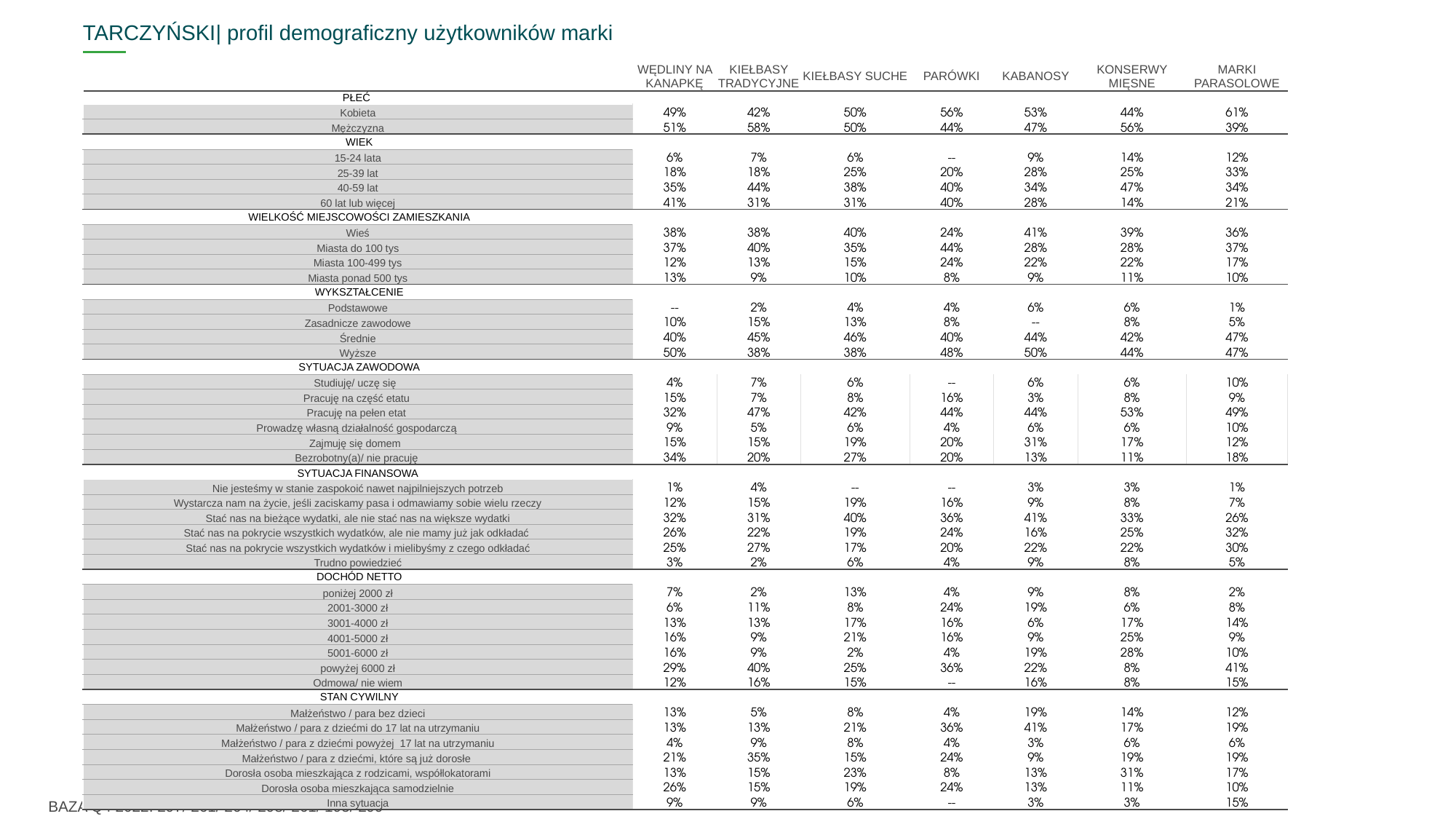

TARCZYŃSKI| profil demograficzny użytkowników marki
| ^TAB2^ | WĘDLINY NA KANAPKĘ | KIEŁBASY TRADYCYJNE | KIEŁBASY SUCHE | PARÓWKI | KABANOSY | KONSERWY MIĘSNE | MARKI PARASOLOWE |
| --- | --- | --- | --- | --- | --- | --- | --- |
| PŁEĆ |  |  |  |  |  |  |  |
| Kobieta | 49% | 42% | 50% | 56% | 53% | 44% | 61% |
| Mężczyzna | 51% | 58% | 50% | 44% | 47% | 56% | 39% |
| WIEK |  |  |  |  |  |  |  |
| 15-24 lata | 6% | 7% | 6% | -- | 9% | 14% | 12% |
| 25-39 lat | 18% | 18% | 25% | 20% | 28% | 25% | 33% |
| 40-59 lat | 35% | 44% | 38% | 40% | 34% | 47% | 34% |
| 60 lat lub więcej | 41% | 31% | 31% | 40% | 28% | 14% | 21% |
| WIELKOŚĆ MIEJSCOWOŚCI ZAMIESZKANIA |  |  |  |  |  |  |  |
| Wieś | 38% | 38% | 40% | 24% | 41% | 39% | 36% |
| Miasta do 100 tys | 37% | 40% | 35% | 44% | 28% | 28% | 37% |
| Miasta 100-499 tys | 12% | 13% | 15% | 24% | 22% | 22% | 17% |
| Miasta ponad 500 tys | 13% | 9% | 10% | 8% | 9% | 11% | 10% |
| WYKSZTAŁCENIE |  |  |  |  |  |  |  |
| Podstawowe | -- | 2% | 4% | 4% | 6% | 6% | 1% |
| Zasadnicze zawodowe | 10% | 15% | 13% | 8% | -- | 8% | 5% |
| Średnie | 40% | 45% | 46% | 40% | 44% | 42% | 47% |
| Wyższe | 50% | 38% | 38% | 48% | 50% | 44% | 47% |
| SYTUACJA ZAWODOWA |  |  |  |  |  |  |  |
| Studiuję/ uczę się | 4% | 7% | 6% | -- | 6% | 6% | 10% |
| Pracuję na część etatu | 15% | 7% | 8% | 16% | 3% | 8% | 9% |
| Pracuję na pełen etat | 32% | 47% | 42% | 44% | 44% | 53% | 49% |
| Prowadzę własną działalność gospodarczą | 9% | 5% | 6% | 4% | 6% | 6% | 10% |
| Zajmuję się domem | 15% | 15% | 19% | 20% | 31% | 17% | 12% |
| Bezrobotny(a)/ nie pracuję | 34% | 20% | 27% | 20% | 13% | 11% | 18% |
| SYTUACJA FINANSOWA |  |  |  |  |  |  |  |
| Nie jesteśmy w stanie zaspokoić nawet najpilniejszych potrzeb | 1% | 4% | -- | -- | 3% | 3% | 1% |
| Wystarcza nam na życie, jeśli zaciskamy pasa i odmawiamy sobie wielu rzeczy | 12% | 15% | 19% | 16% | 9% | 8% | 7% |
| Stać nas na bieżące wydatki, ale nie stać nas na większe wydatki | 32% | 31% | 40% | 36% | 41% | 33% | 26% |
| Stać nas na pokrycie wszystkich wydatków, ale nie mamy już jak odkładać | 26% | 22% | 19% | 24% | 16% | 25% | 32% |
| Stać nas na pokrycie wszystkich wydatków i mielibyśmy z czego odkładać | 25% | 27% | 17% | 20% | 22% | 22% | 30% |
| Trudno powiedzieć | 3% | 2% | 6% | 4% | 9% | 8% | 5% |
| DOCHÓD NETTO |  |  |  |  |  |  |  |
| poniżej 2000 zł | 7% | 2% | 13% | 4% | 9% | 8% | 2% |
| 2001-3000 zł | 6% | 11% | 8% | 24% | 19% | 6% | 8% |
| 3001-4000 zł | 13% | 13% | 17% | 16% | 6% | 17% | 14% |
| 4001-5000 zł | 16% | 9% | 21% | 16% | 9% | 25% | 9% |
| 5001-6000 zł | 16% | 9% | 2% | 4% | 19% | 28% | 10% |
| powyżej 6000 zł | 29% | 40% | 25% | 36% | 22% | 8% | 41% |
| Odmowa/ nie wiem | 12% | 16% | 15% | -- | 16% | 8% | 15% |
| STAN CYWILNY |  |  |  |  |  |  |  |
| Małżeństwo / para bez dzieci | 13% | 5% | 8% | 4% | 19% | 14% | 12% |
| Małżeństwo / para z dziećmi do 17 lat na utrzymaniu | 13% | 13% | 21% | 36% | 41% | 17% | 19% |
| Małżeństwo / para z dziećmi powyżej 17 lat na utrzymaniu | 4% | 9% | 8% | 4% | 3% | 6% | 6% |
| Małżeństwo / para z dziećmi, które są już dorosłe | 21% | 35% | 15% | 24% | 9% | 19% | 19% |
| Dorosła osoba mieszkająca z rodzicami, współlokatorami | 13% | 15% | 23% | 8% | 13% | 31% | 17% |
| Dorosła osoba mieszkająca samodzielnie | 26% | 15% | 19% | 24% | 13% | 11% | 10% |
| Inna sytuacja | 9% | 9% | 6% | -- | 3% | 3% | 15% |
BAZA Q4 2022: 297/ 261/ 264/ 298/ 261/ 195/ 299